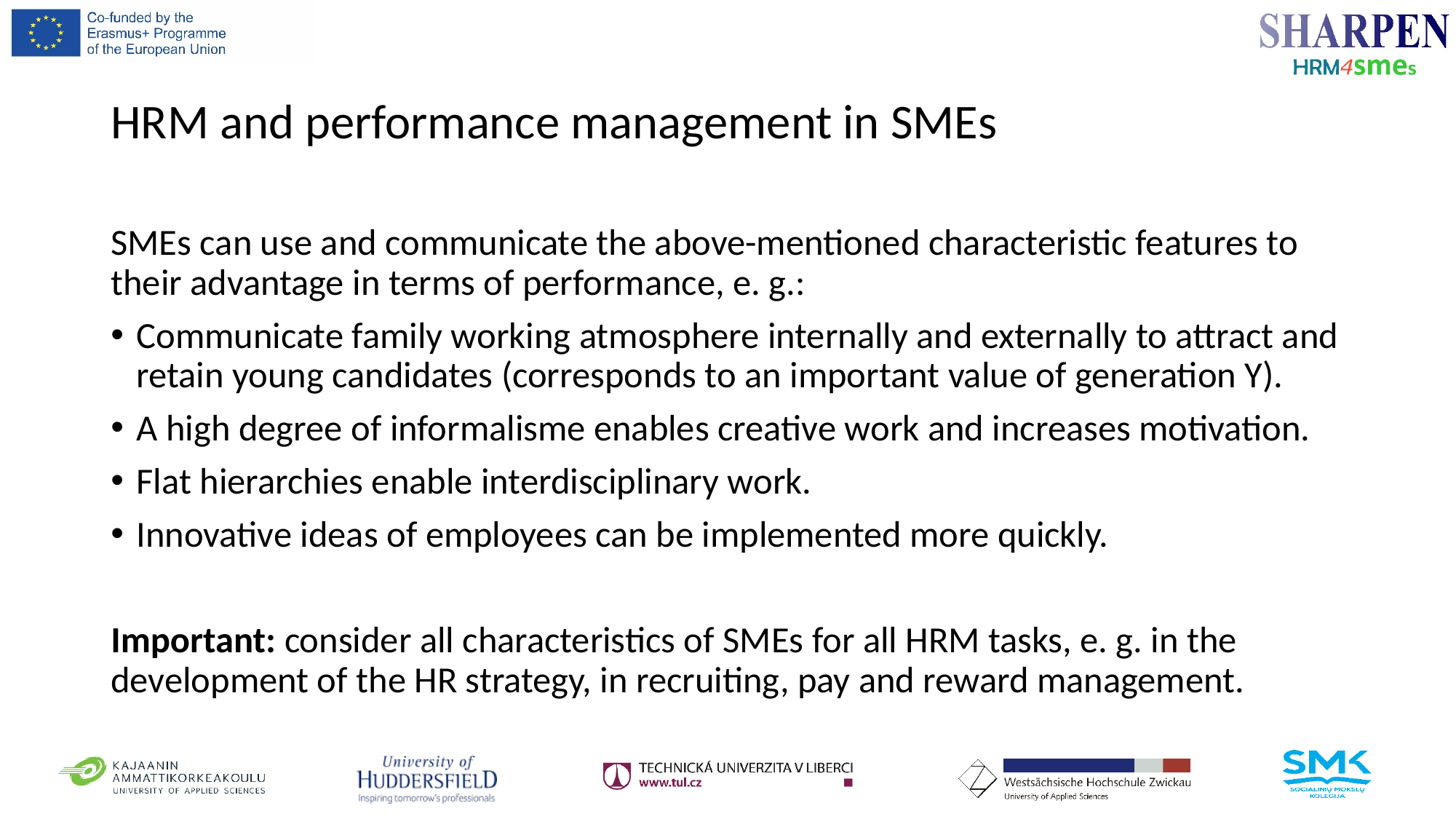

# HRM and performance management in SMEs
SMEs can use and communicate the above-mentioned characteristic features to their advantage in terms of performance, e. g.:
Communicate family working atmosphere internally and externally to attract and retain young candidates (corresponds to an important value of generation Y).
A high degree of informalisme enables creative work and increases motivation.
Flat hierarchies enable interdisciplinary work.
Innovative ideas of employees can be implemented more quickly.

Important: consider all characteristics of SMEs for all HRM tasks, e. g. in the development of the HR strategy, in recruiting, pay and reward management.